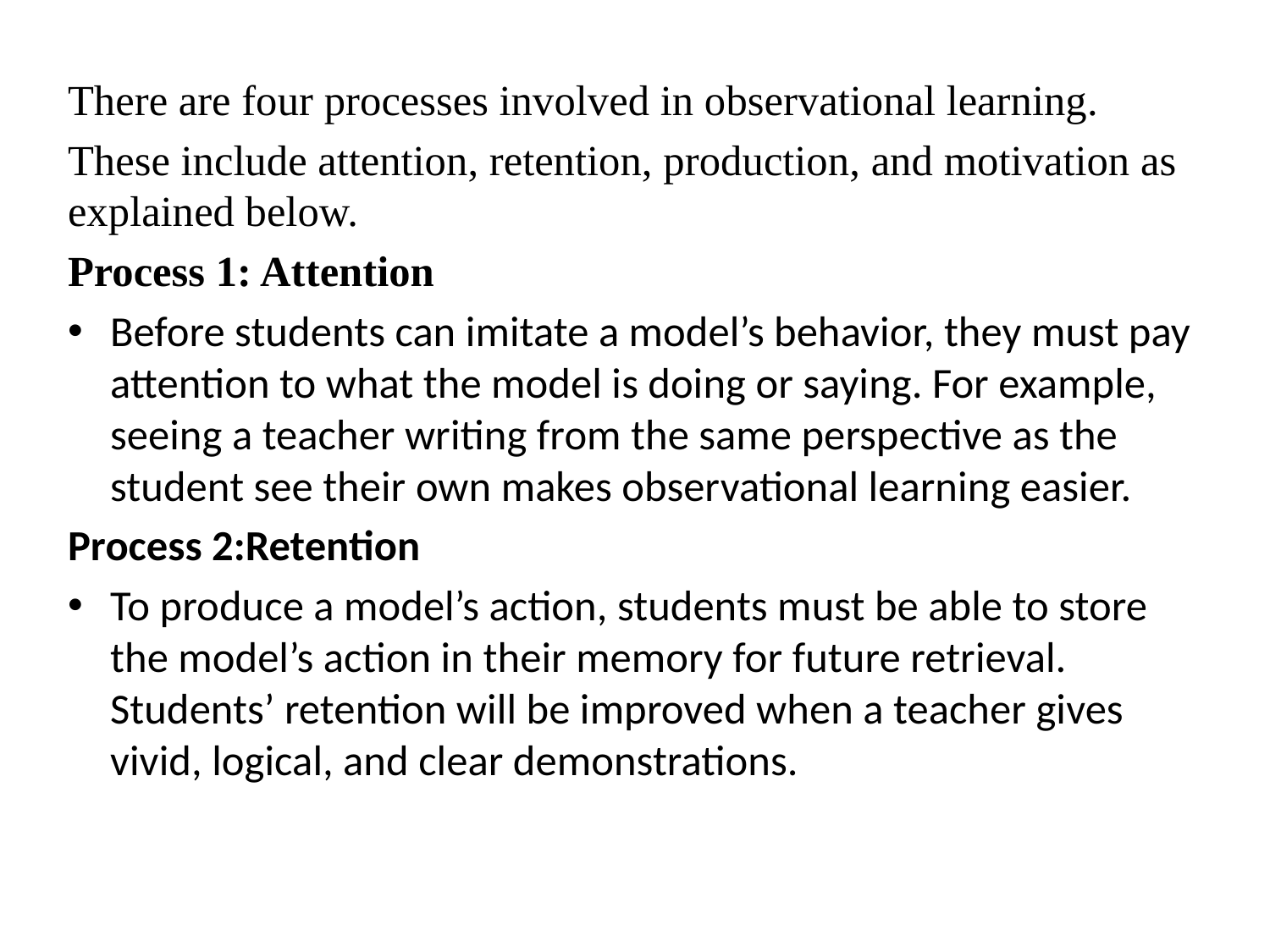

There are four processes involved in observational learning.
These include attention, retention, production, and motivation as explained below.
Process 1: Attention
Before students can imitate a model’s behavior, they must pay attention to what the model is doing or saying. For example, seeing a teacher writing from the same perspective as the student see their own makes observational learning easier.
Process 2:Retention
To produce a model’s action, students must be able to store the model’s action in their memory for future retrieval. Students’ retention will be improved when a teacher gives vivid, logical, and clear demonstrations.